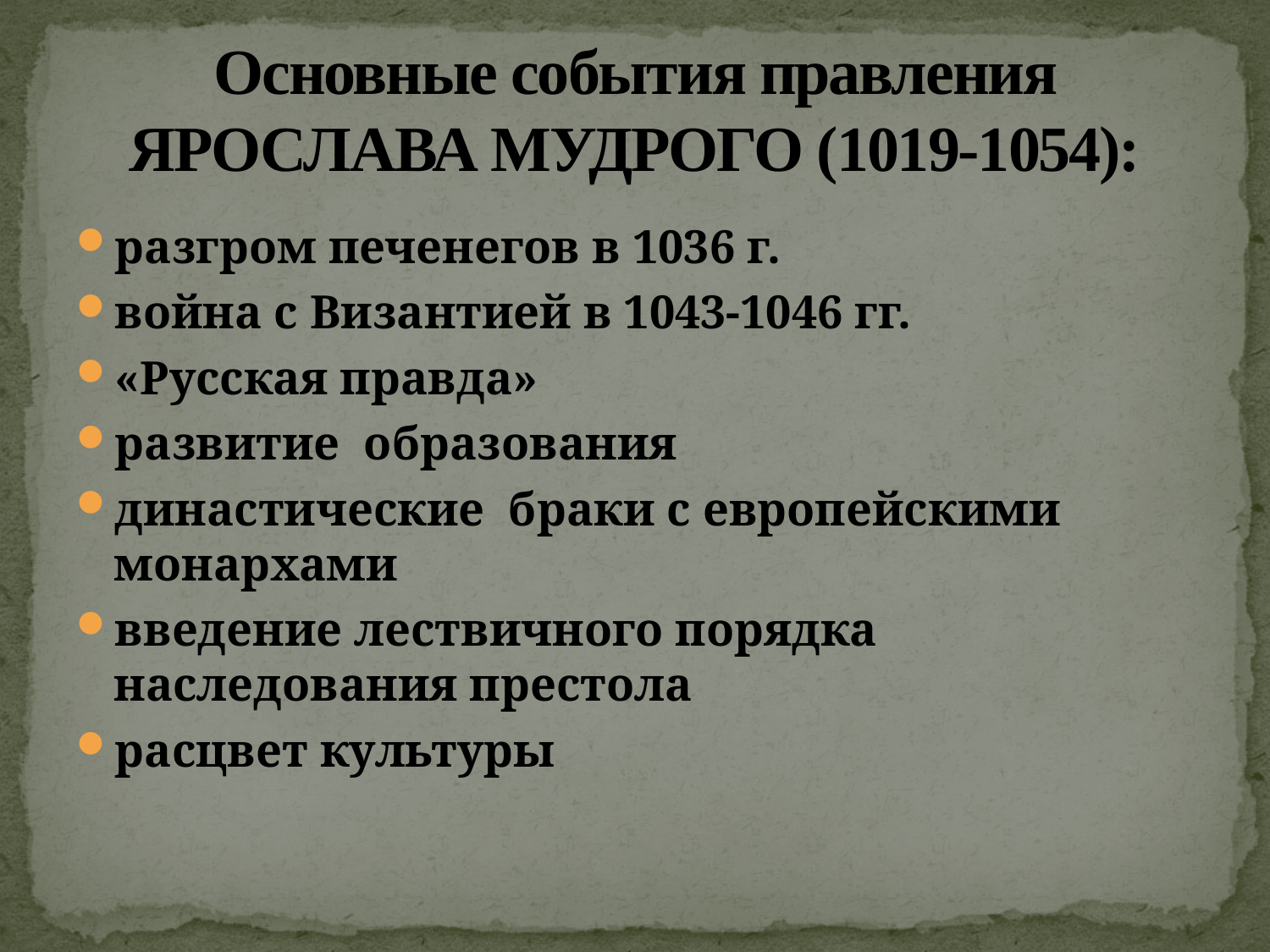

# Основные события правления ЯРОСЛАВА МУДРОГО (1019-1054):
разгром печенегов в 1036 г.
война с Византией в 1043-1046 гг.
«Русская правда»
развитие  образования
династические  браки с европейскими монархами
введение лествичного порядка наследования престола
расцвет культуры